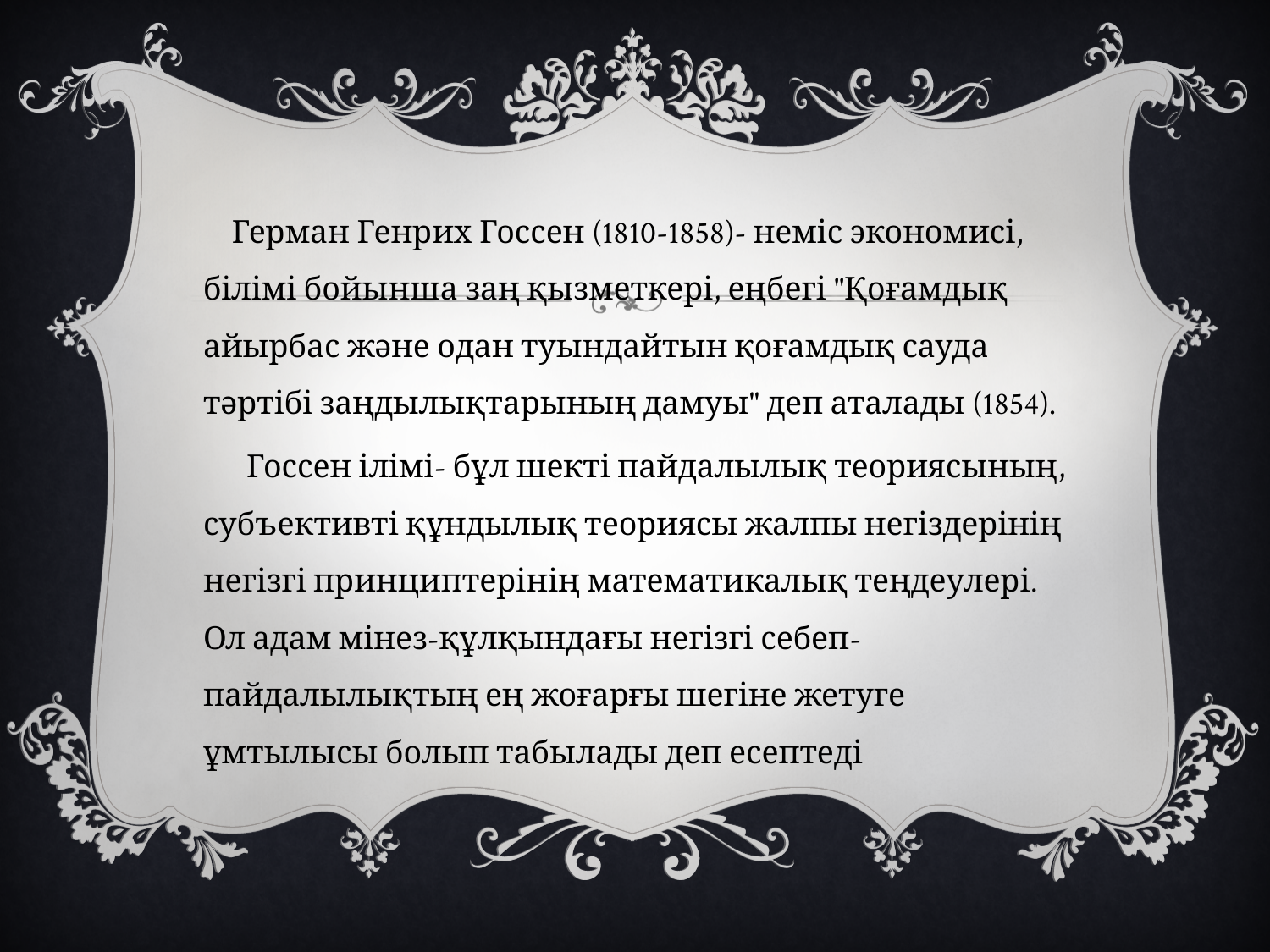

Герман Генрих Госсен (1810-1858)- неміс экономисі, білімі бойынша заң қызметкері, еңбегі "Қоғамдық айырбас және одан туындайтын қоғамдық сауда тәртібі заңдылықтарының дамуы" деп аталады (1854).
      Госсен ілімі- бұл шекті пайдалылық теориясының, субъективті құндылық теориясы жалпы негіздерінің негізгі принциптерінің математикалық теңдеулері. Ол адам мінез-құлқындағы негізгі себеп- пайдалылықтың ең жоғарғы шегіне жетуге ұмтылысы болып табылады деп есептеді